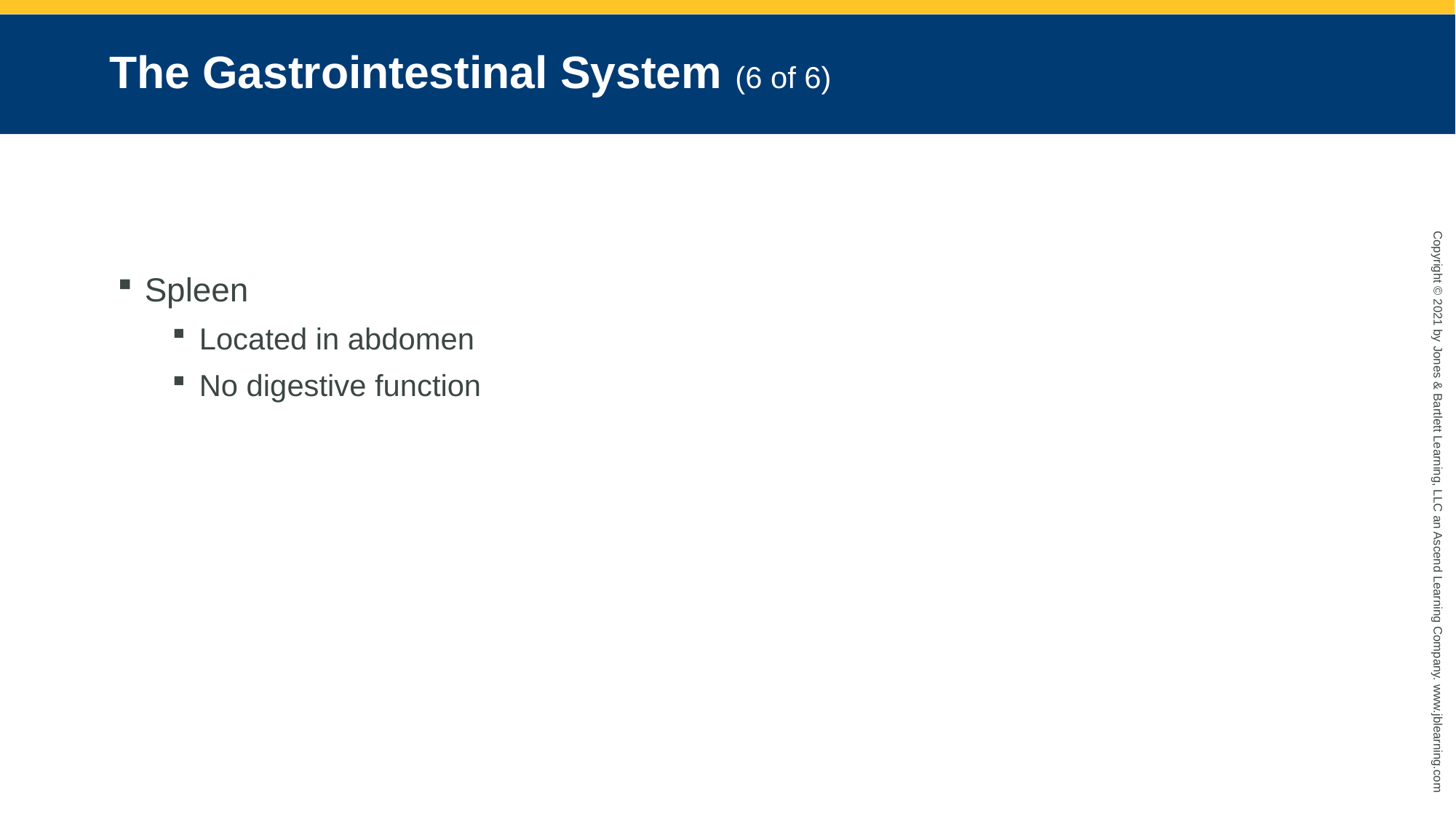

# The Gastrointestinal System (6 of 6)
Spleen
Located in abdomen
No digestive function